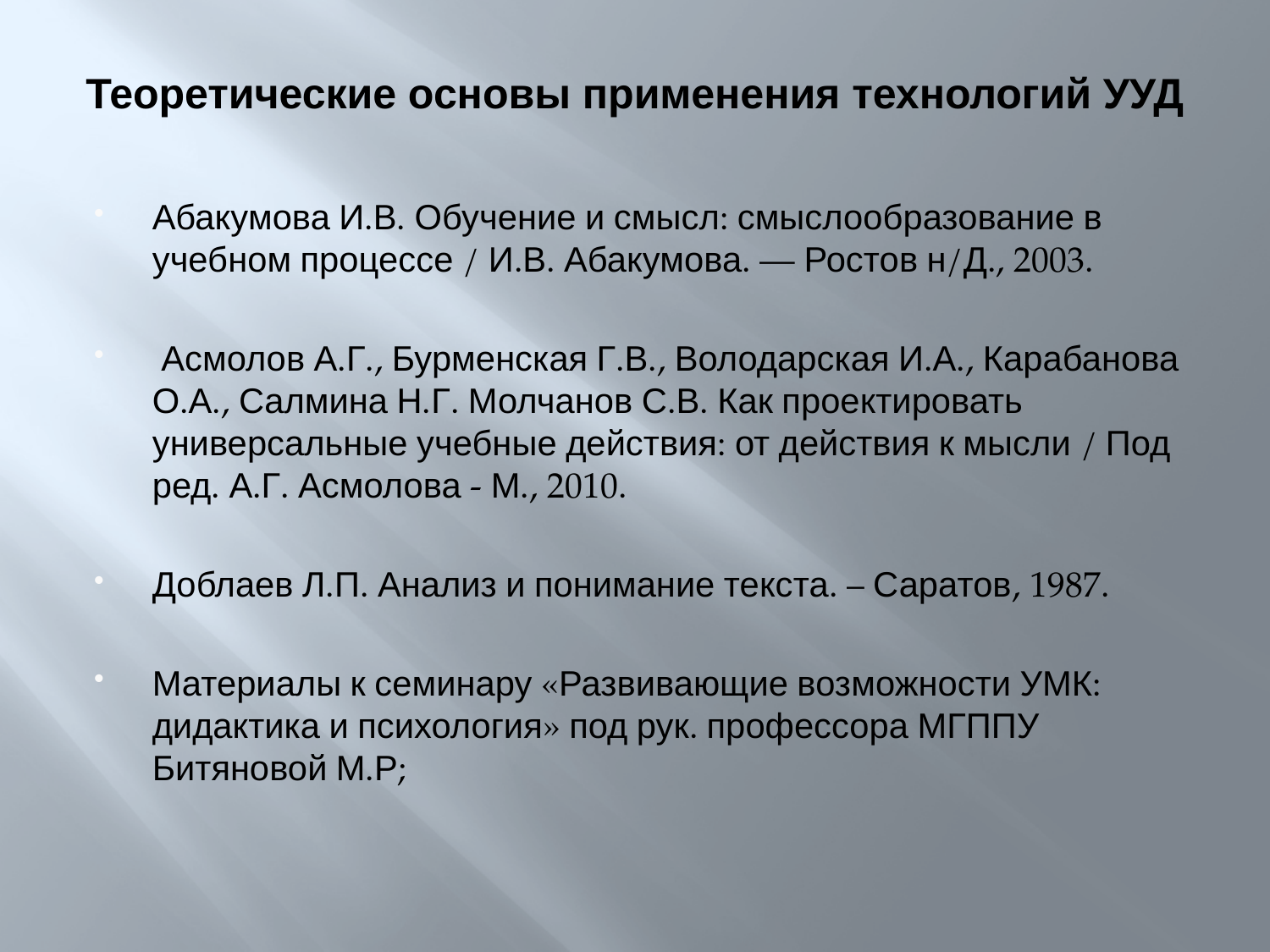

# Теоретические основы применения технологий УУД
Абакумова И.В. Обучение и смысл: смыслообразование в учебном процессе / И.В. Абакумова. — Ростов н/Д., 2003.

 Асмолов А.Г., Бурменская Г.В., Володарская И.А., Карабанова О.А., Салмина Н.Г. Молчанов С.В. Как проектировать универсальные учебные действия: от действия к мысли / Под ред. А.Г. Асмолова - М., 2010.

Доблаев Л.П. Анализ и понимание текста. – Саратов, 1987.

Материалы к семинару «Развивающие возможности УМК: дидактика и психология» под рук. профессора МГППУ Битяновой М.Р;